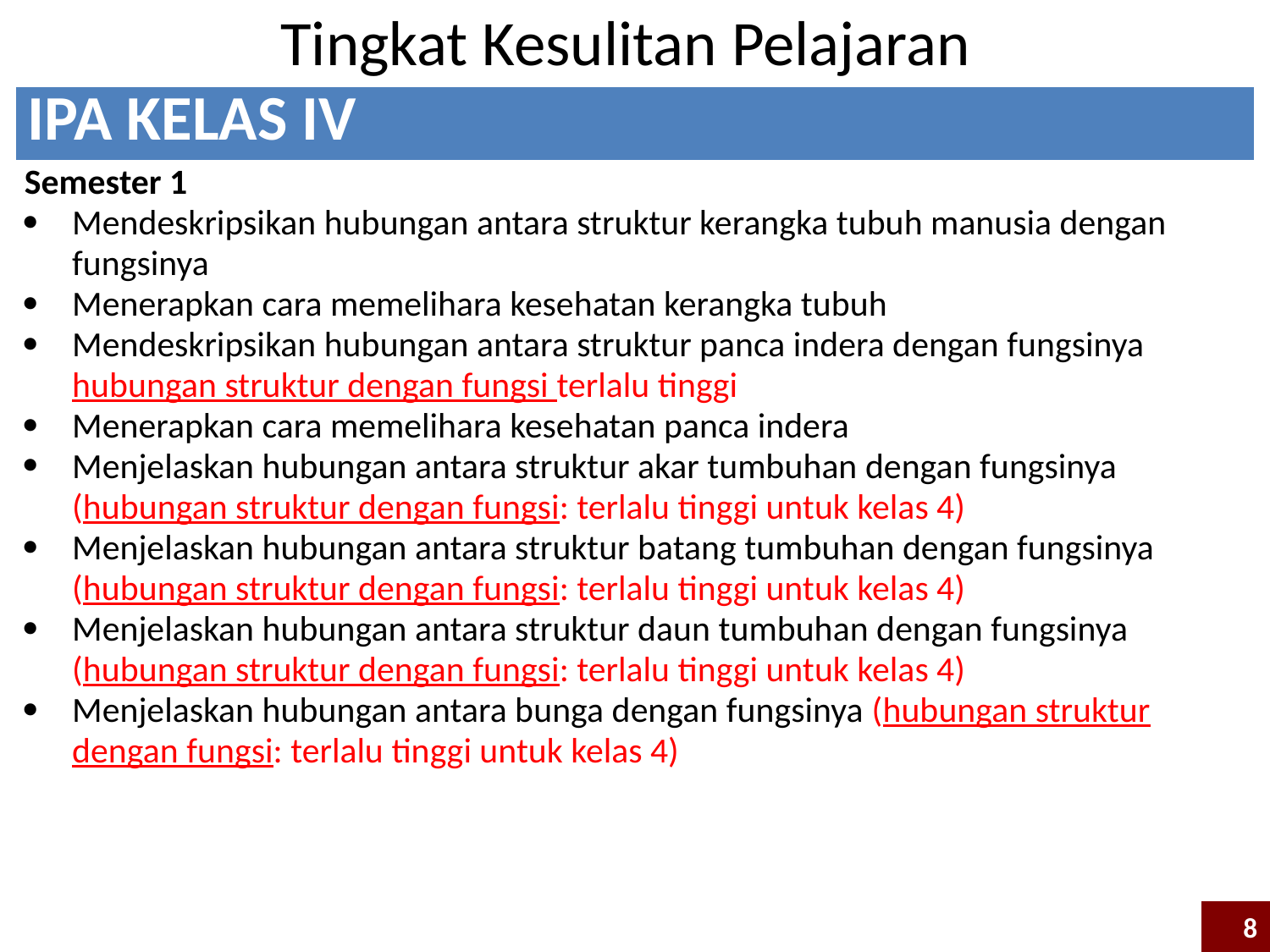

Tingkat Kesulitan Pelajaran
| IPA KELAS IV |
| --- |
| Semester 1 Mendeskripsikan hubungan antara struktur kerangka tubuh manusia dengan fungsinya Menerapkan cara memelihara kesehatan kerangka tubuh Mendeskripsikan hubungan antara struktur panca indera dengan fungsinya hubungan struktur dengan fungsi terlalu tinggi Menerapkan cara memelihara kesehatan panca indera Menjelaskan hubungan antara struktur akar tumbuhan dengan fungsinya (hubungan struktur dengan fungsi: terlalu tinggi untuk kelas 4) Menjelaskan hubungan antara struktur batang tumbuhan dengan fungsinya (hubungan struktur dengan fungsi: terlalu tinggi untuk kelas 4) Menjelaskan hubungan antara struktur daun tumbuhan dengan fungsinya (hubungan struktur dengan fungsi: terlalu tinggi untuk kelas 4) Menjelaskan hubungan antara bunga dengan fungsinya (hubungan struktur dengan fungsi: terlalu tinggi untuk kelas 4) |
8